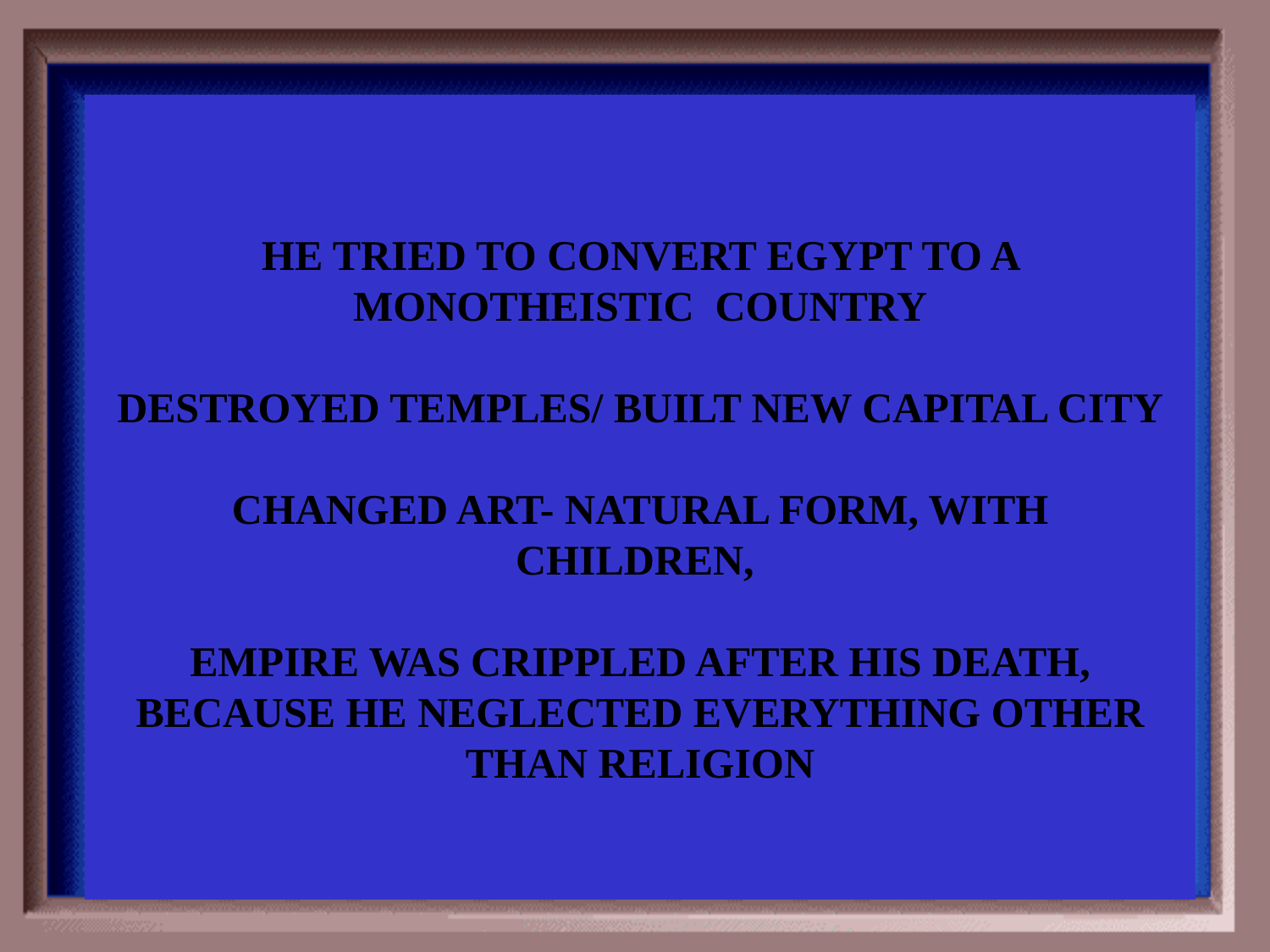

Category #2 $500 Question

He tried to convert egypt to a monotheistic  country

Destroyed temples/ built new capital city

Changed art- natural form, with children,

Empire was crippled after his death, because he neglected everything other than religion